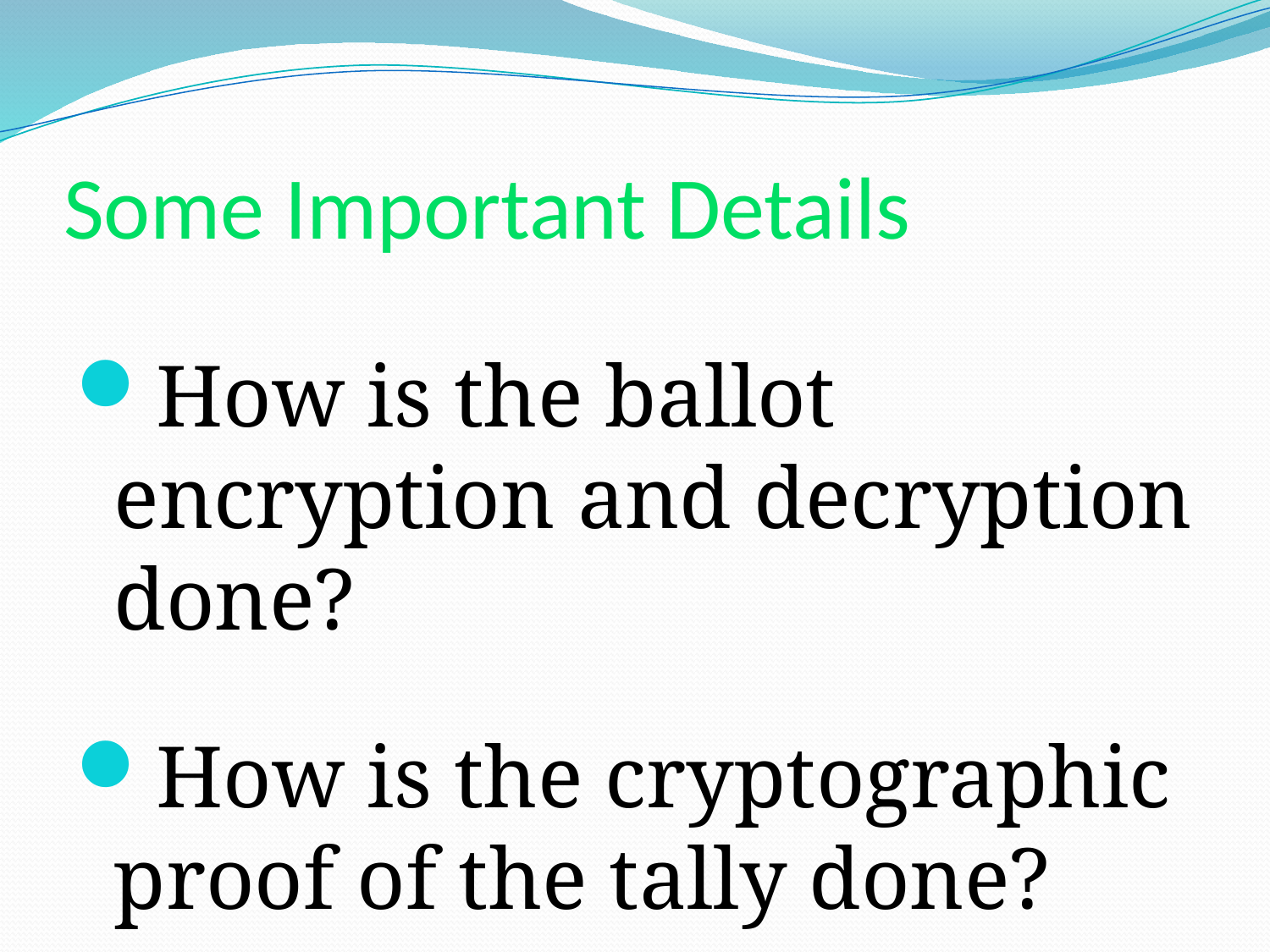

# Some Important Details

How is the ballot encryption and decryption done?

How is the cryptographic proof of the tally done?